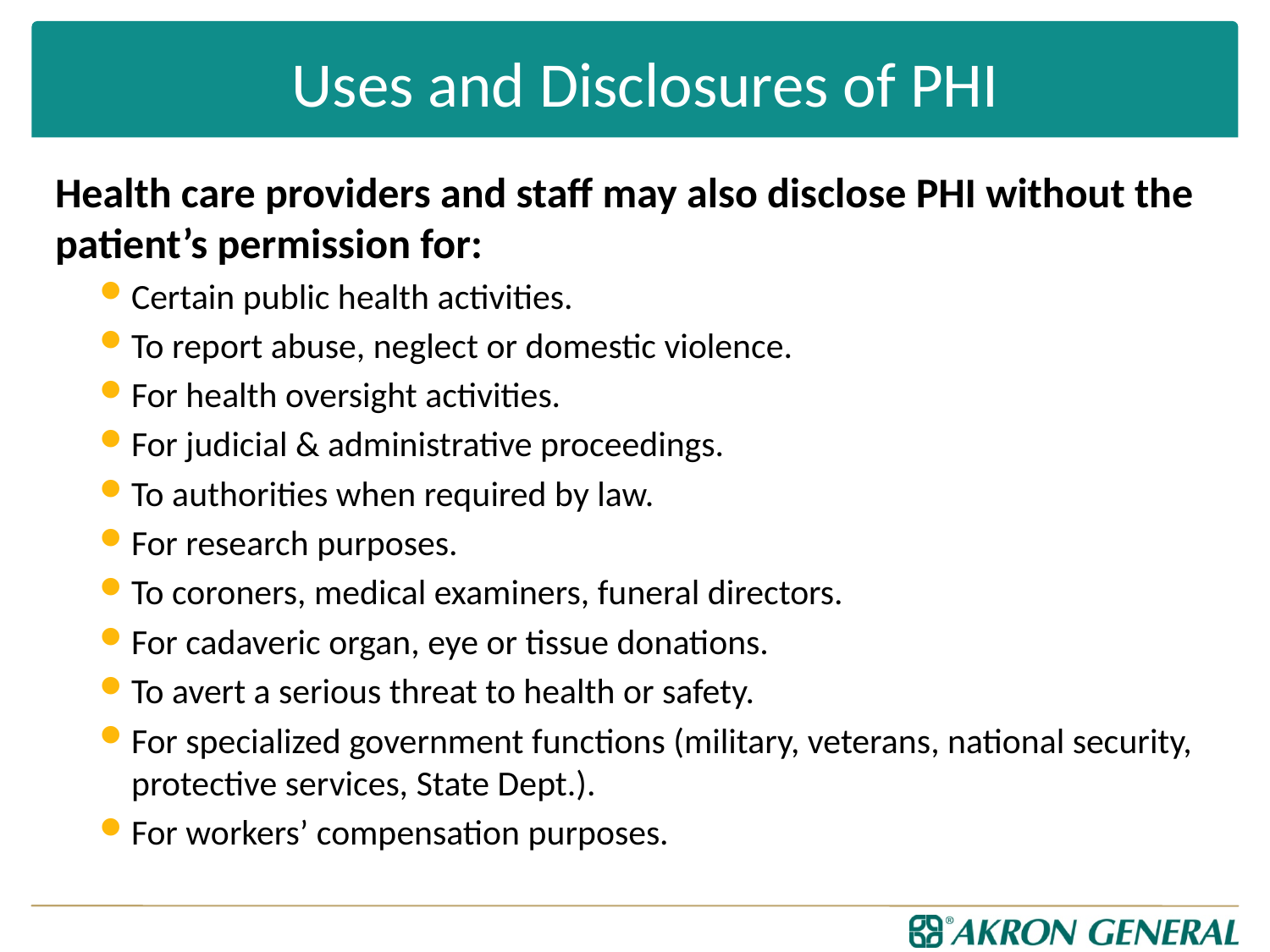

# Uses and Disclosures of PHI
Health care providers and staff may also disclose PHI without the patient’s permission for:
Certain public health activities.
To report abuse, neglect or domestic violence.
For health oversight activities.
For judicial & administrative proceedings.
To authorities when required by law.
For research purposes.
To coroners, medical examiners, funeral directors.
For cadaveric organ, eye or tissue donations.
To avert a serious threat to health or safety.
For specialized government functions (military, veterans, national security, protective services, State Dept.).
For workers’ compensation purposes.